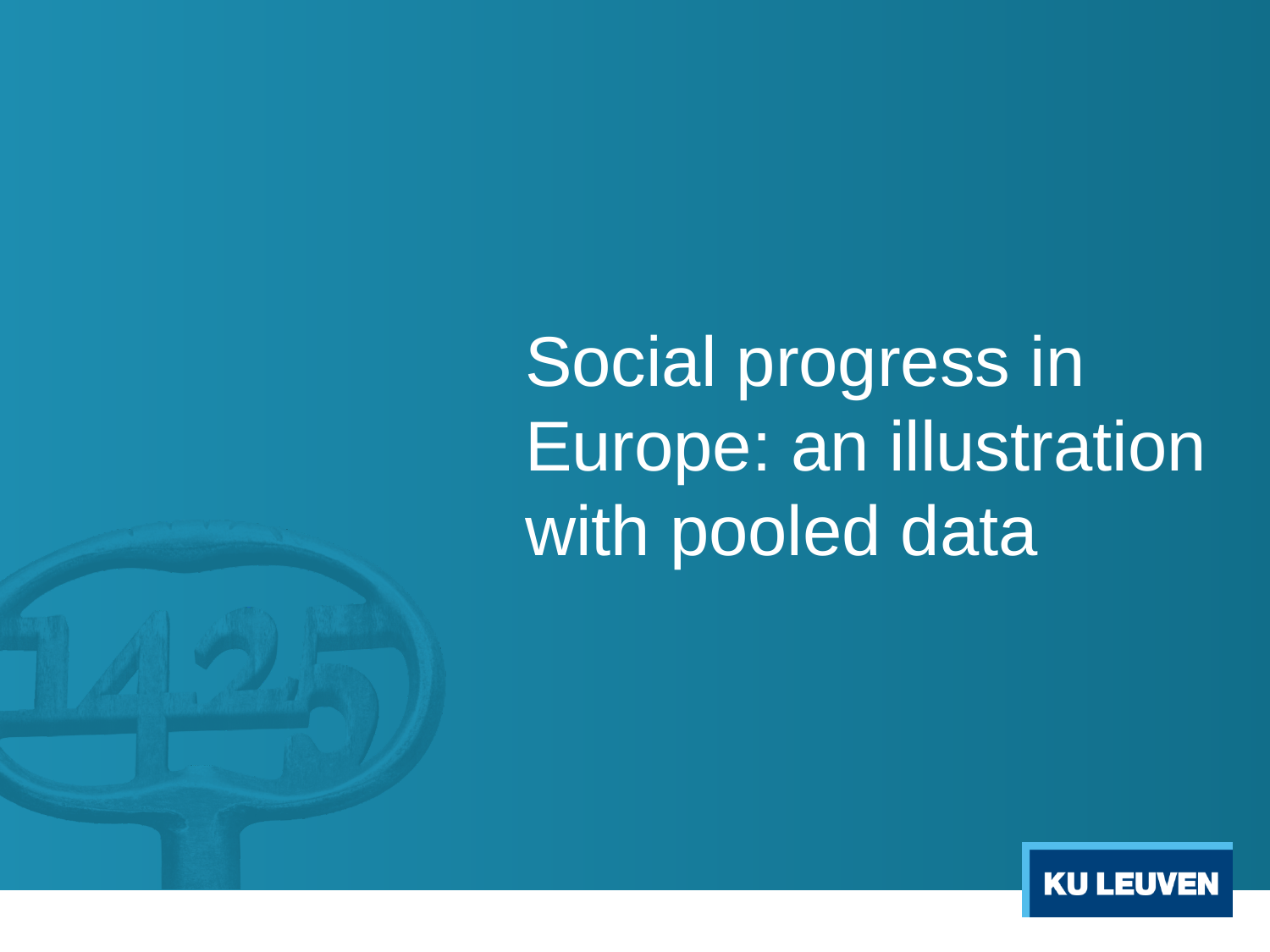

# Social progress in Europe: an illustration with pooled data